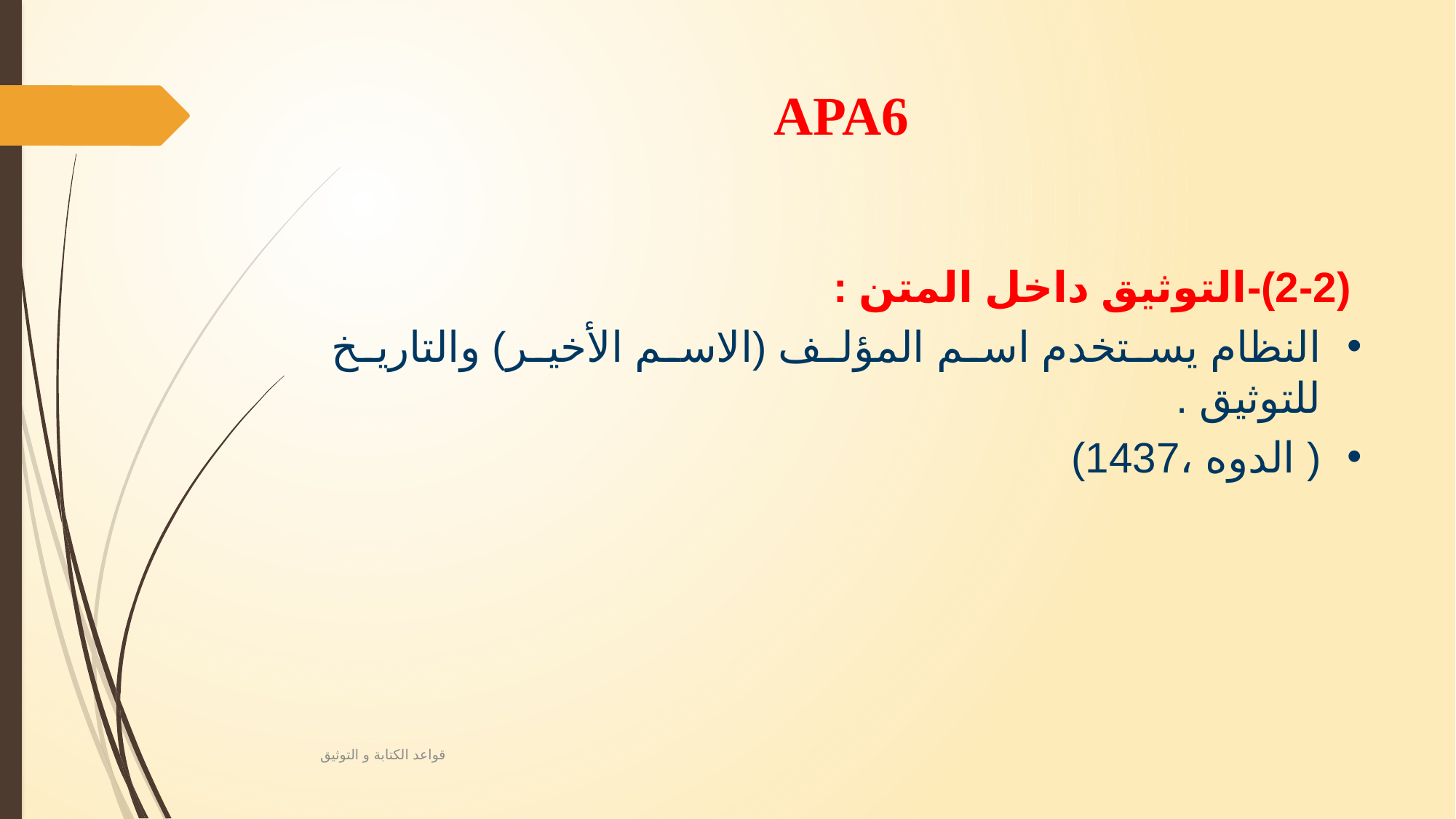

# APA6
 (2-2)-التوثيق داخل المتن :
النظام يستخدم اسم المؤلف (الاسم الأخير) والتاريخ  للتوثيق .
( الدوه ،1437)

قواعد الكتابة و التوثيق